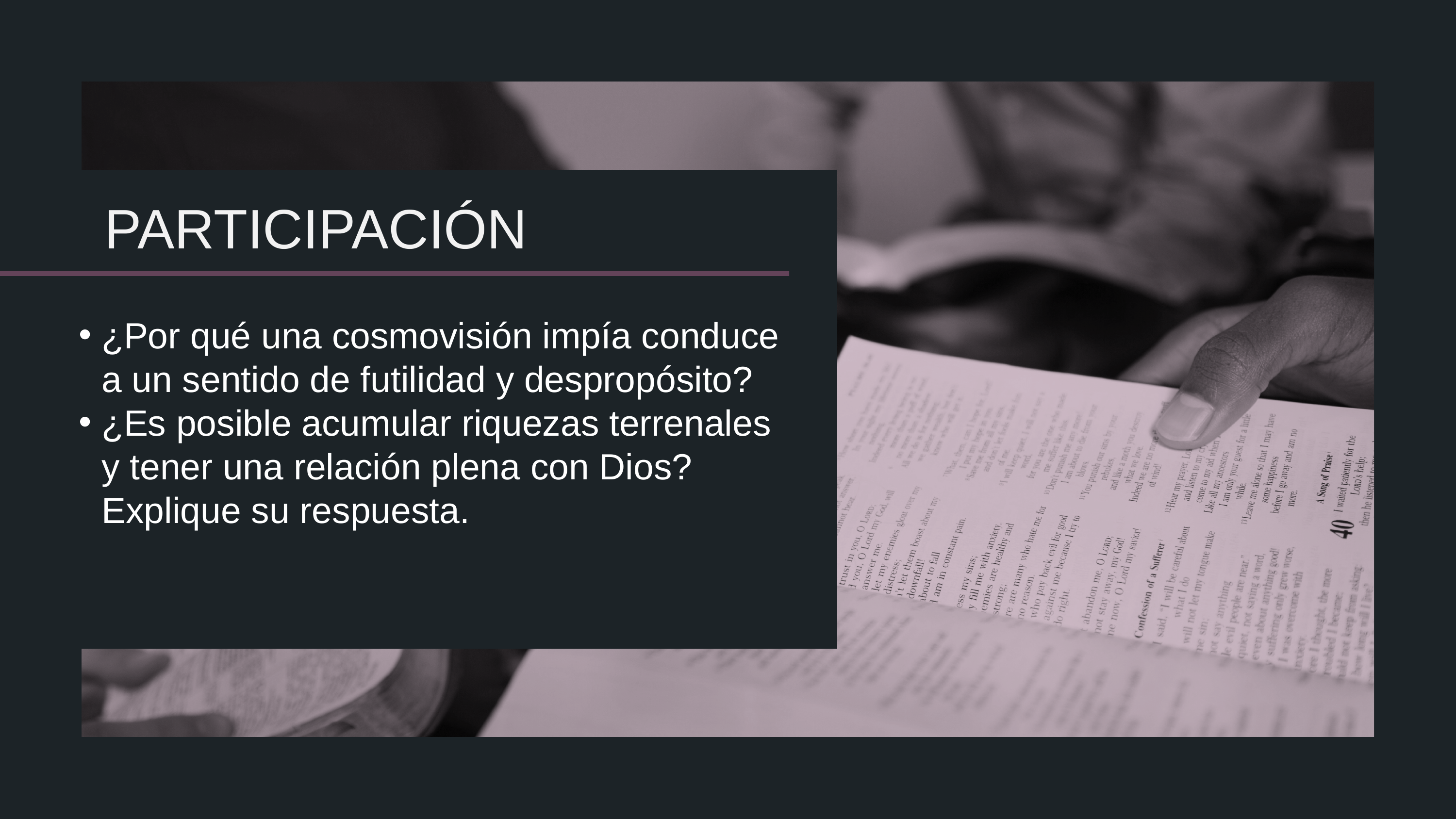

¿Por qué una cosmovisión impía conduce a un sentido de futilidad y despropósito?
¿Es posible acumular riquezas terrenales y tener una relación plena con Dios? Explique su respuesta.